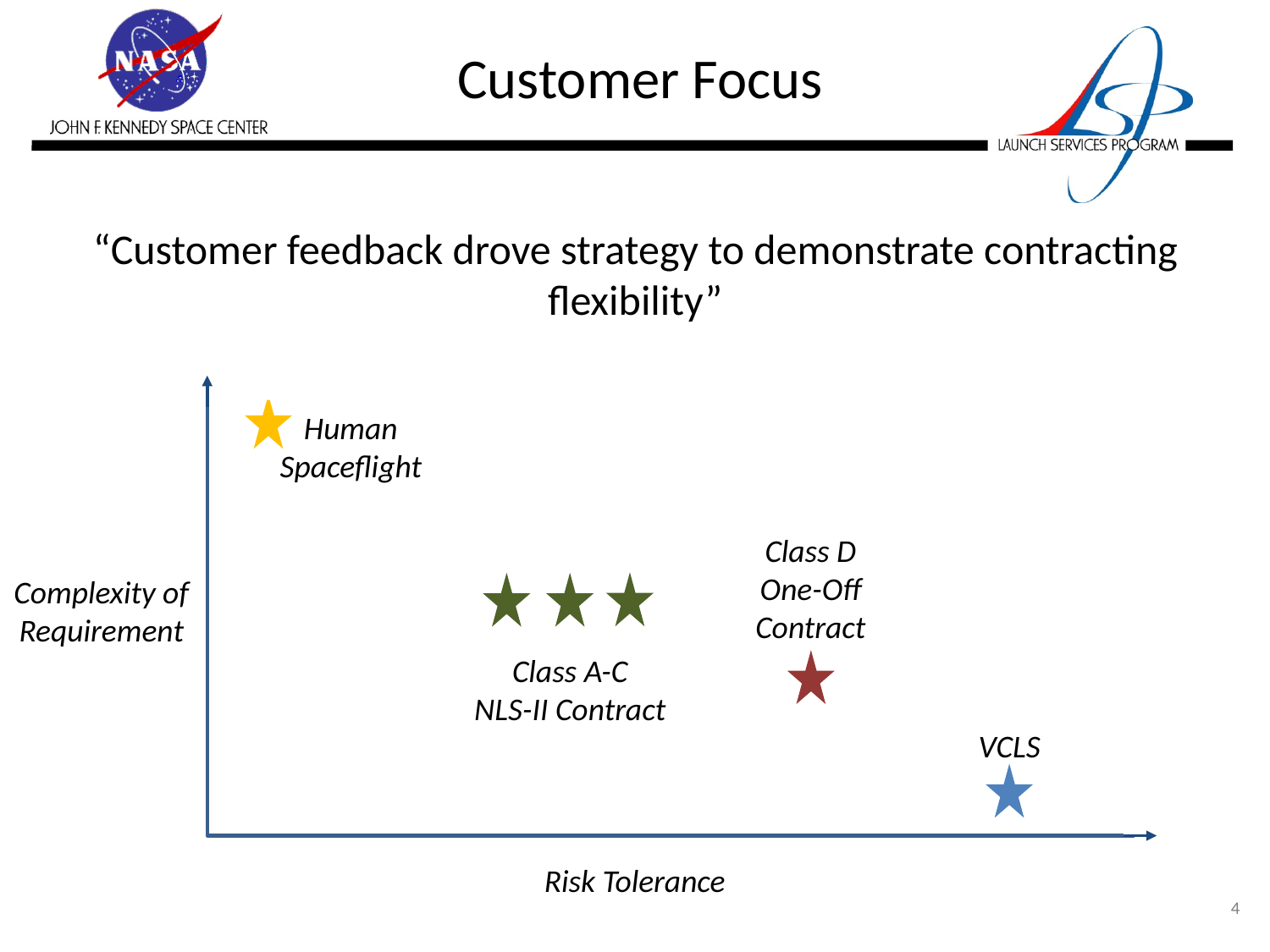

# Customer Focus
“Customer feedback drove strategy to demonstrate contracting flexibility”

Human Spaceflight
Class D One-Off
Contract
Complexity of Requirement

Class A-C
NLS-II Contract

VCLS

Risk Tolerance
4